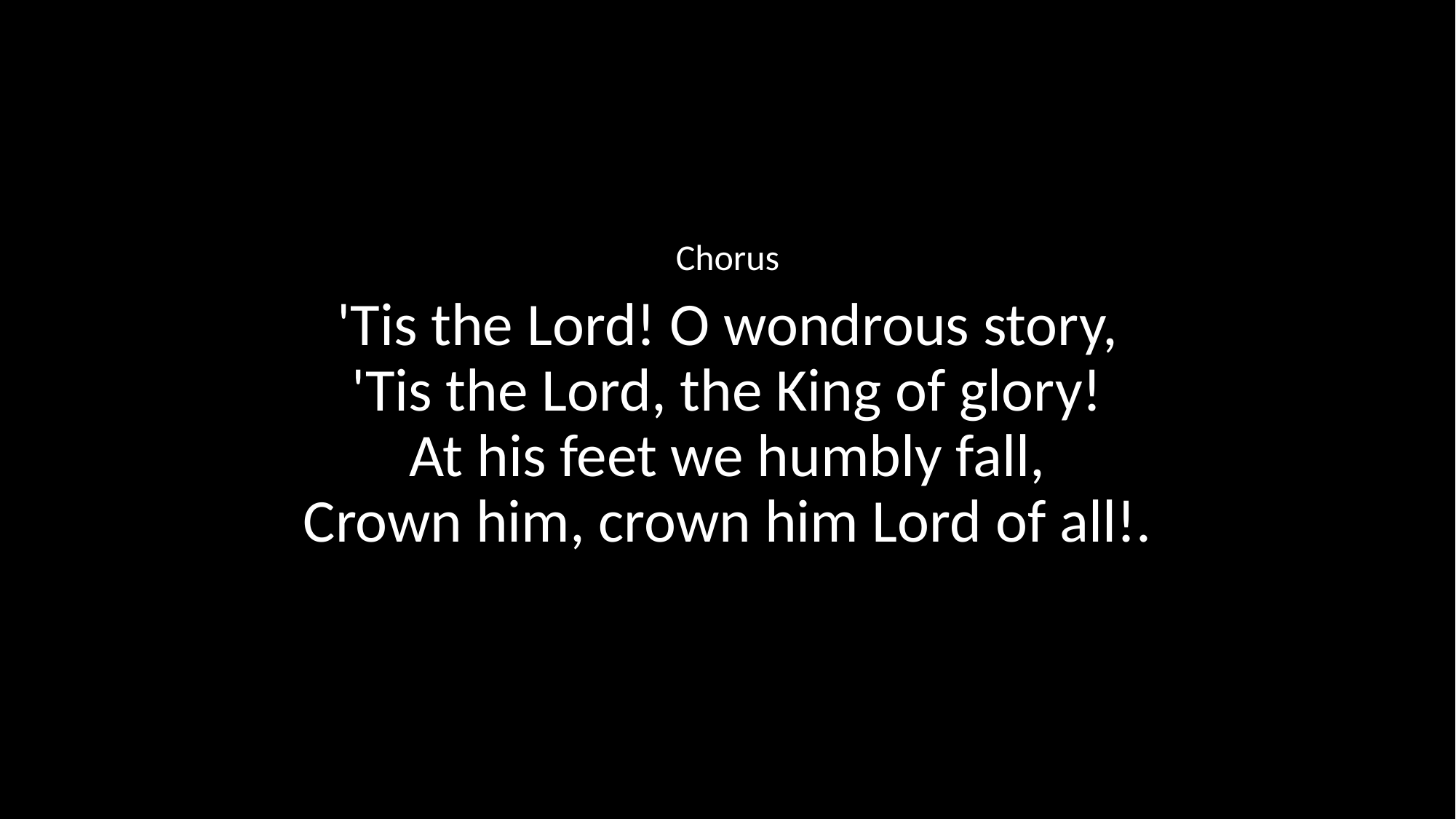

Chorus
'Tis the Lord! O wondrous story,
'Tis the Lord, the King of glory!
At his feet we humbly fall,
Crown him, crown him Lord of all!.